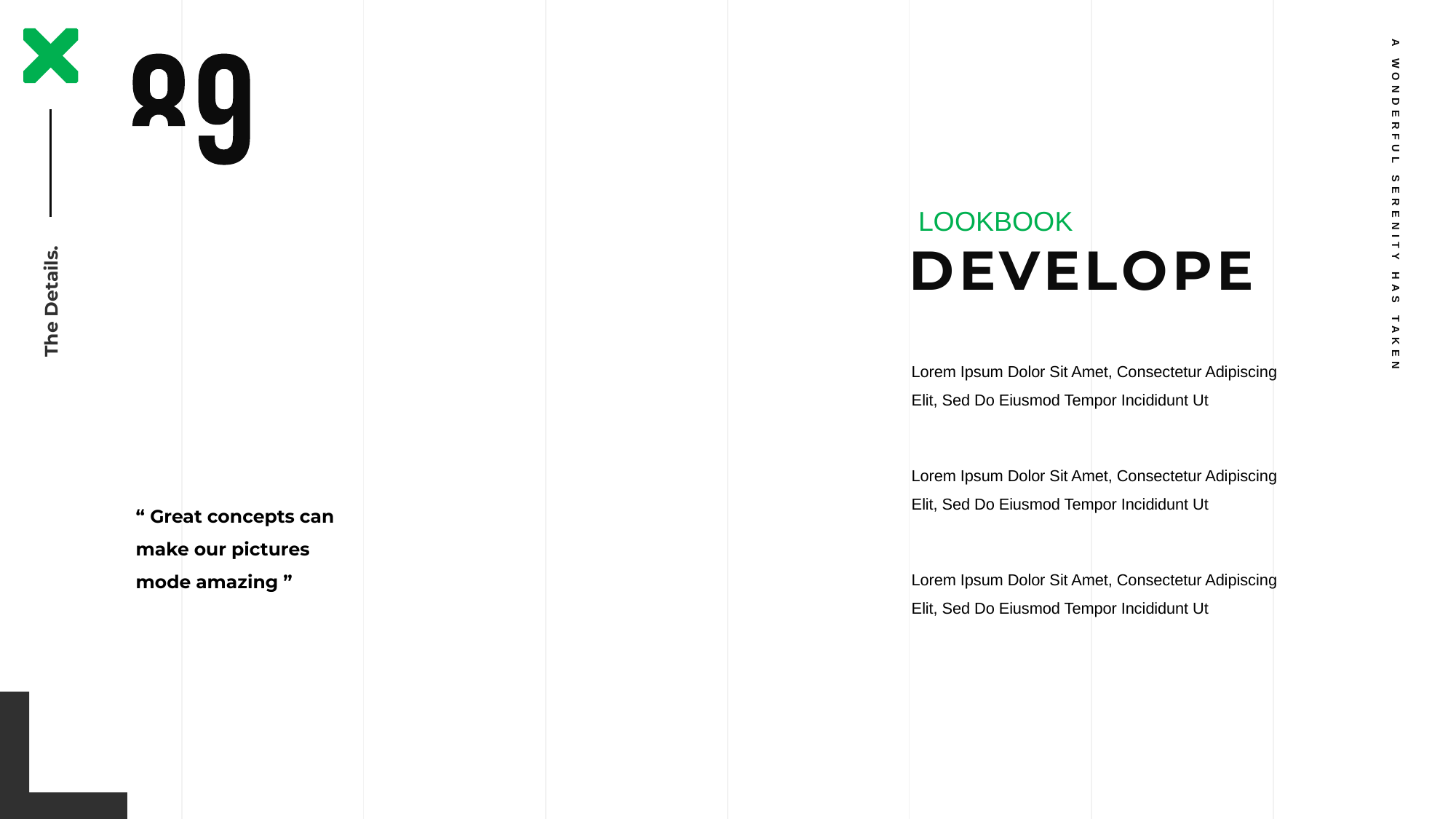

A WONDERFUL SERENITY HAS TAKEN
LOOKBOOK
The Details.
DEVELOPE
Lorem Ipsum Dolor Sit Amet, Consectetur Adipiscing Elit, Sed Do Eiusmod Tempor Incididunt Ut
Lorem Ipsum Dolor Sit Amet, Consectetur Adipiscing Elit, Sed Do Eiusmod Tempor Incididunt Ut
“ Great concepts can make our pictures mode amazing ”
Lorem Ipsum Dolor Sit Amet, Consectetur Adipiscing Elit, Sed Do Eiusmod Tempor Incididunt Ut